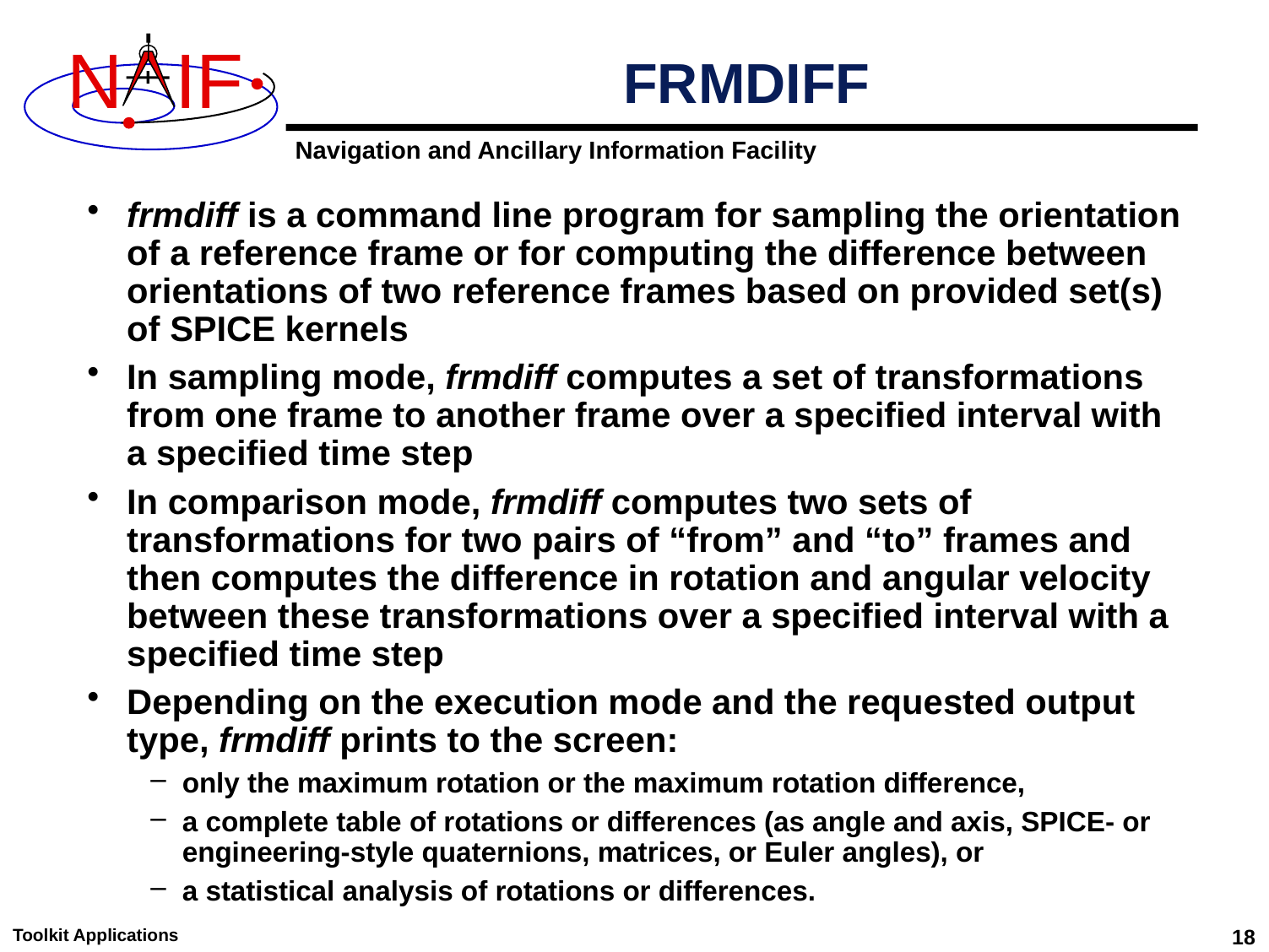

# FRMDIFF
frmdiff is a command line program for sampling the orientation of a reference frame or for computing the difference between orientations of two reference frames based on provided set(s) of SPICE kernels
In sampling mode, frmdiff computes a set of transformations from one frame to another frame over a specified interval with a specified time step
In comparison mode, frmdiff computes two sets of transformations for two pairs of “from” and “to” frames and then computes the difference in rotation and angular velocity  between these transformations over a specified interval with a specified time step
Depending on the execution mode and the requested output type, frmdiff prints to the screen:
only the maximum rotation or the maximum rotation difference,
a complete table of rotations or differences (as angle and axis, SPICE- or  engineering-style quaternions, matrices, or Euler angles), or
a statistical analysis of rotations or differences.
Toolkit Applications
18